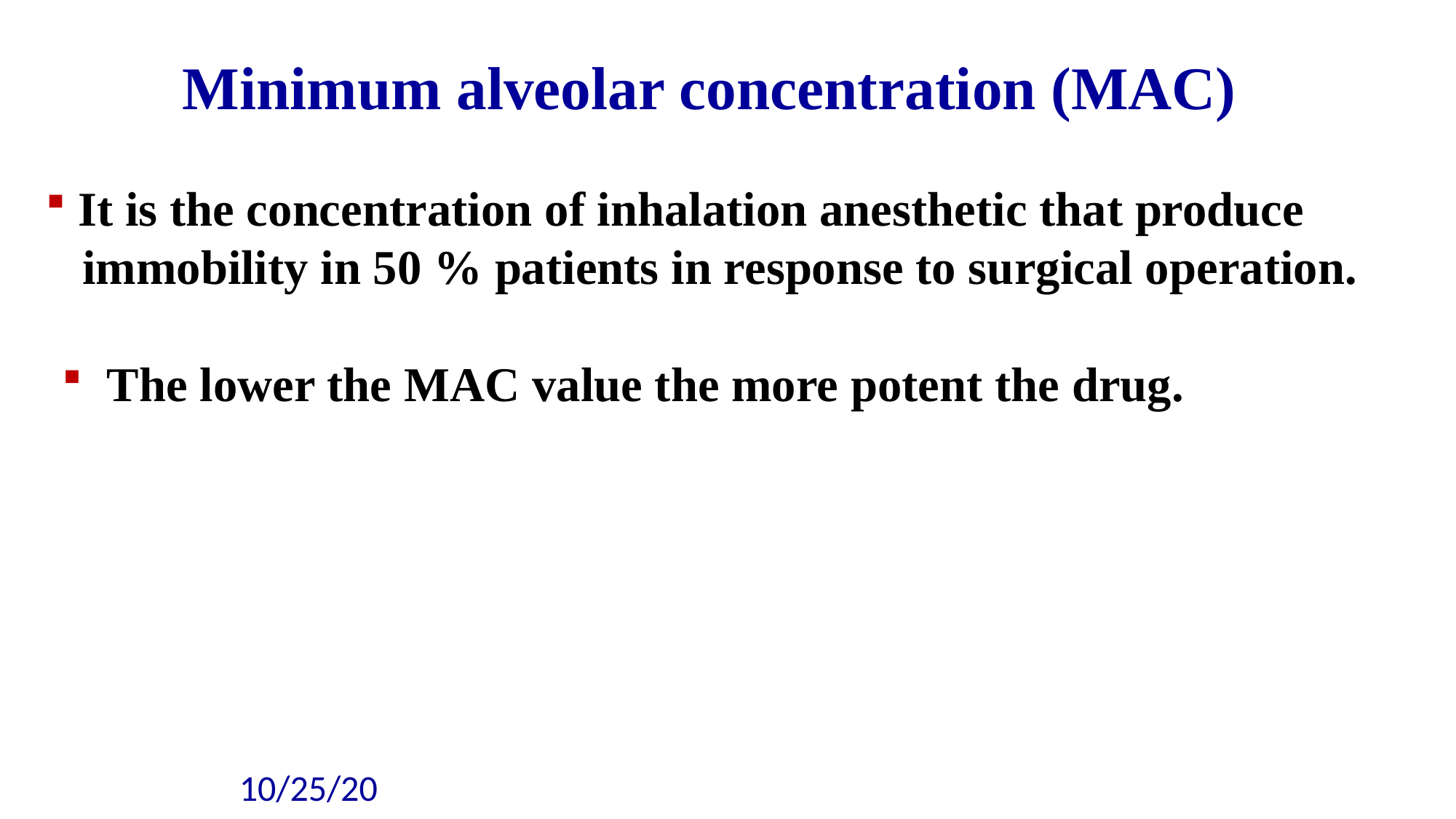

Minimum alveolar concentration (MAC)
 It is the concentration of inhalation anesthetic that produce
   immobility in 50 % patients in response to surgical operation.
  The lower the MAC value the more potent the drug.

10/25/20